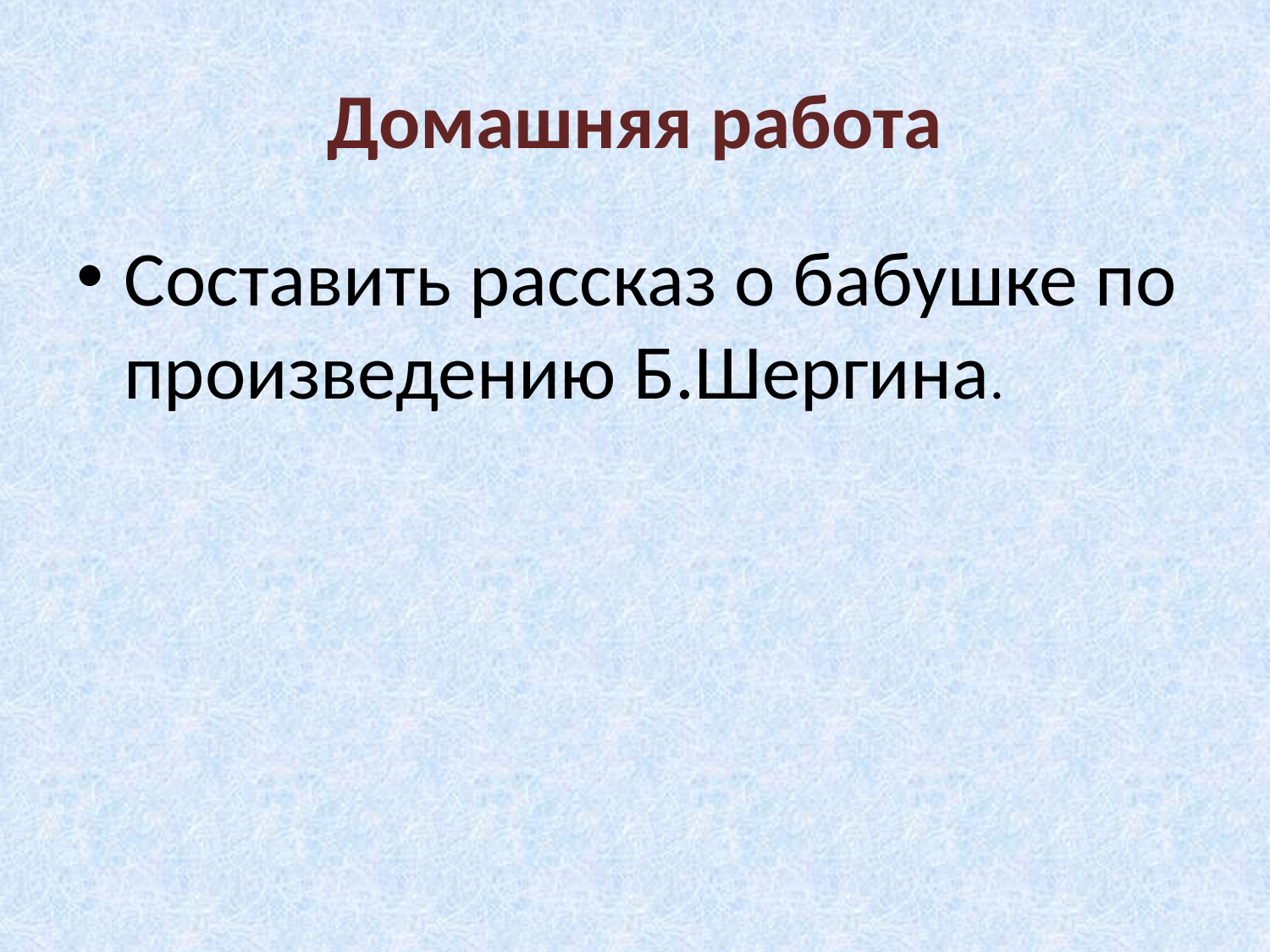

# Домашняя работа
Составить рассказ о бабушке по произведению Б.Шергина.